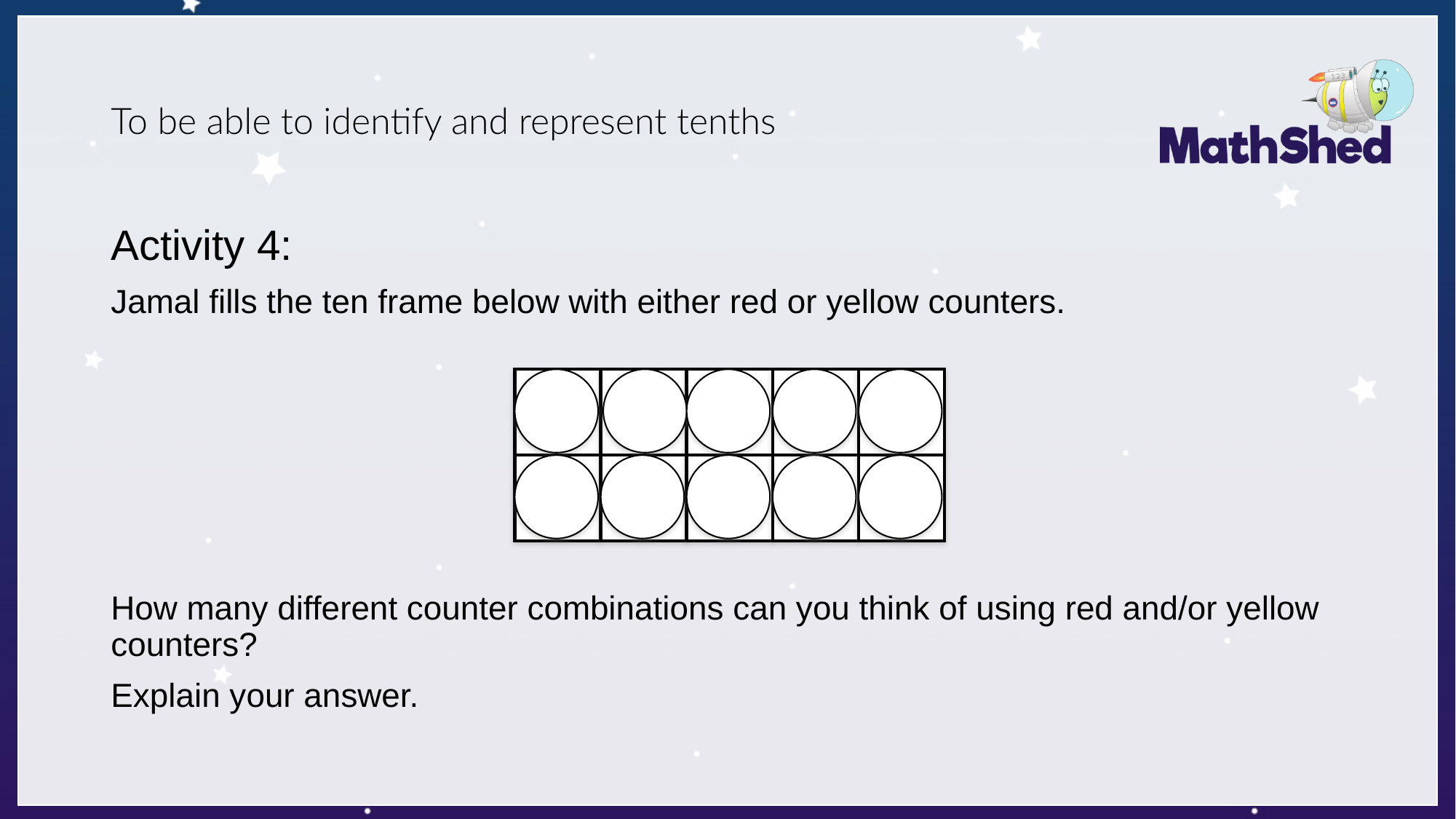

# To be able to identify and represent tenths
Activity 4:
Jamal fills the ten frame below with either red or yellow counters.

How many different counter combinations can you think of using red and/or yellow counters?
Explain your answer.